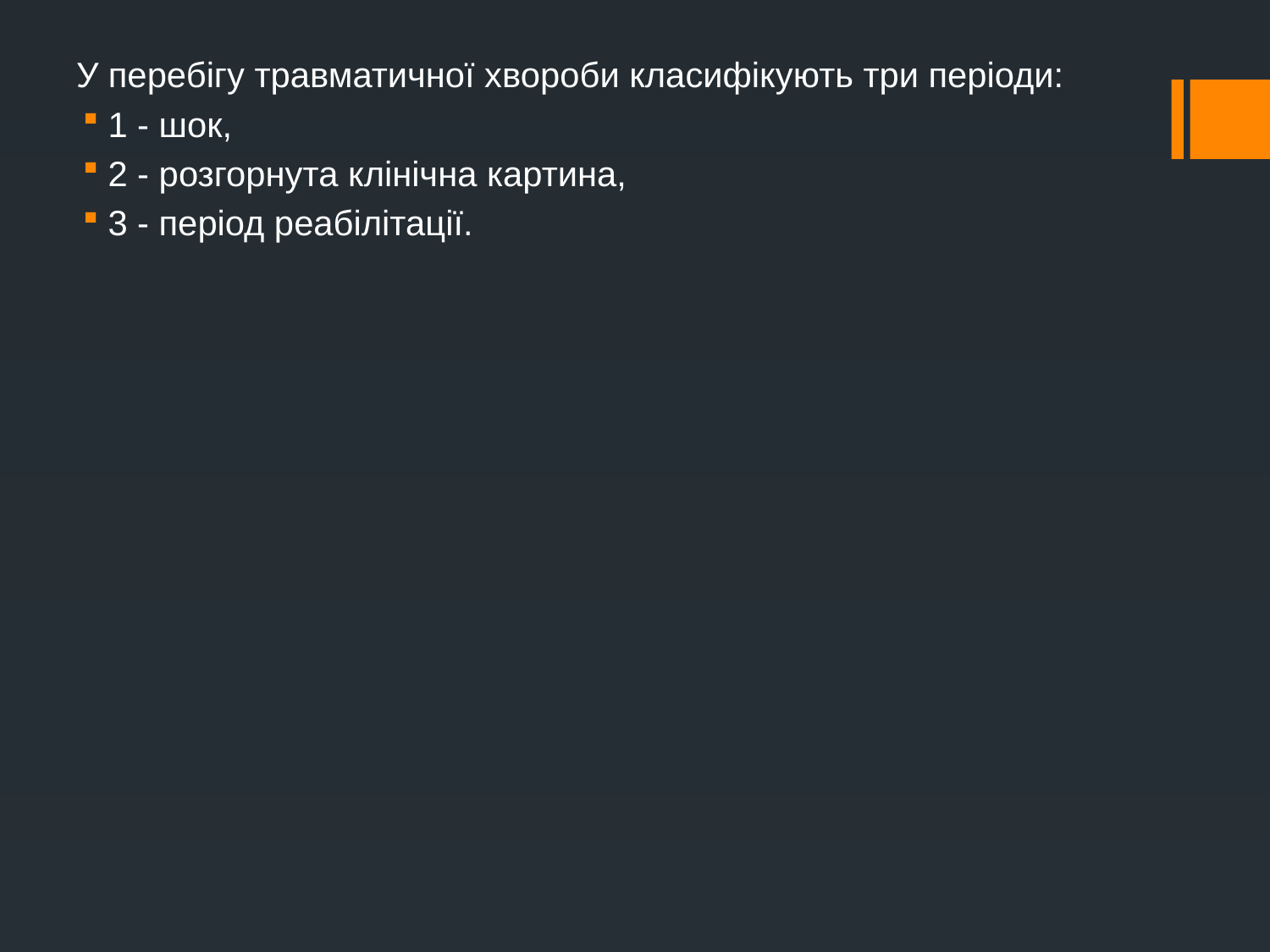

У перебігу травматичної хвороби класифікують три періоди:
1 - шок,
2 - розгорнута клінічна картина,
3 - період реабілітації.